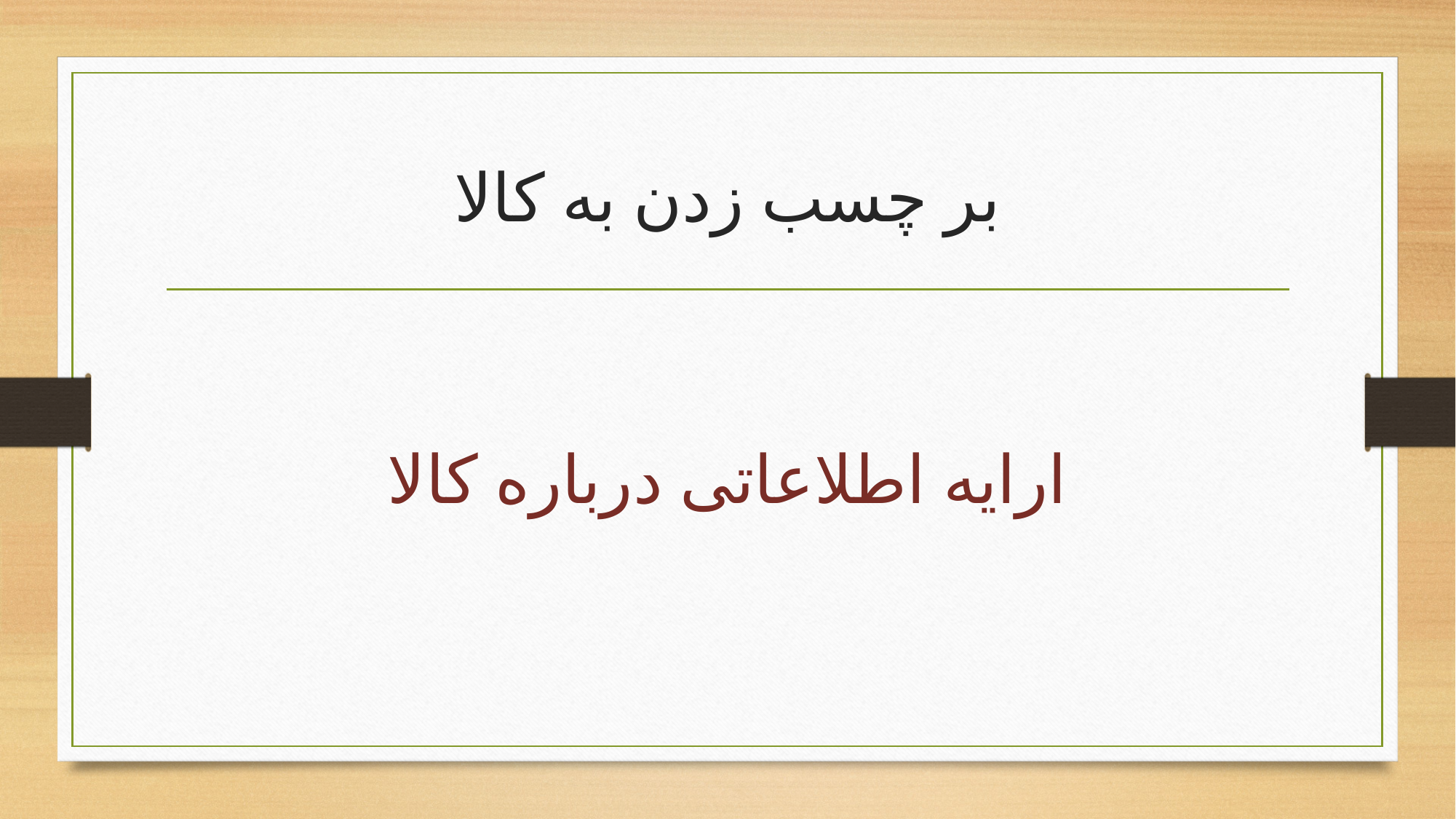

# بر چسب زدن به کالا

ارایه اطلاعاتی درباره کالا